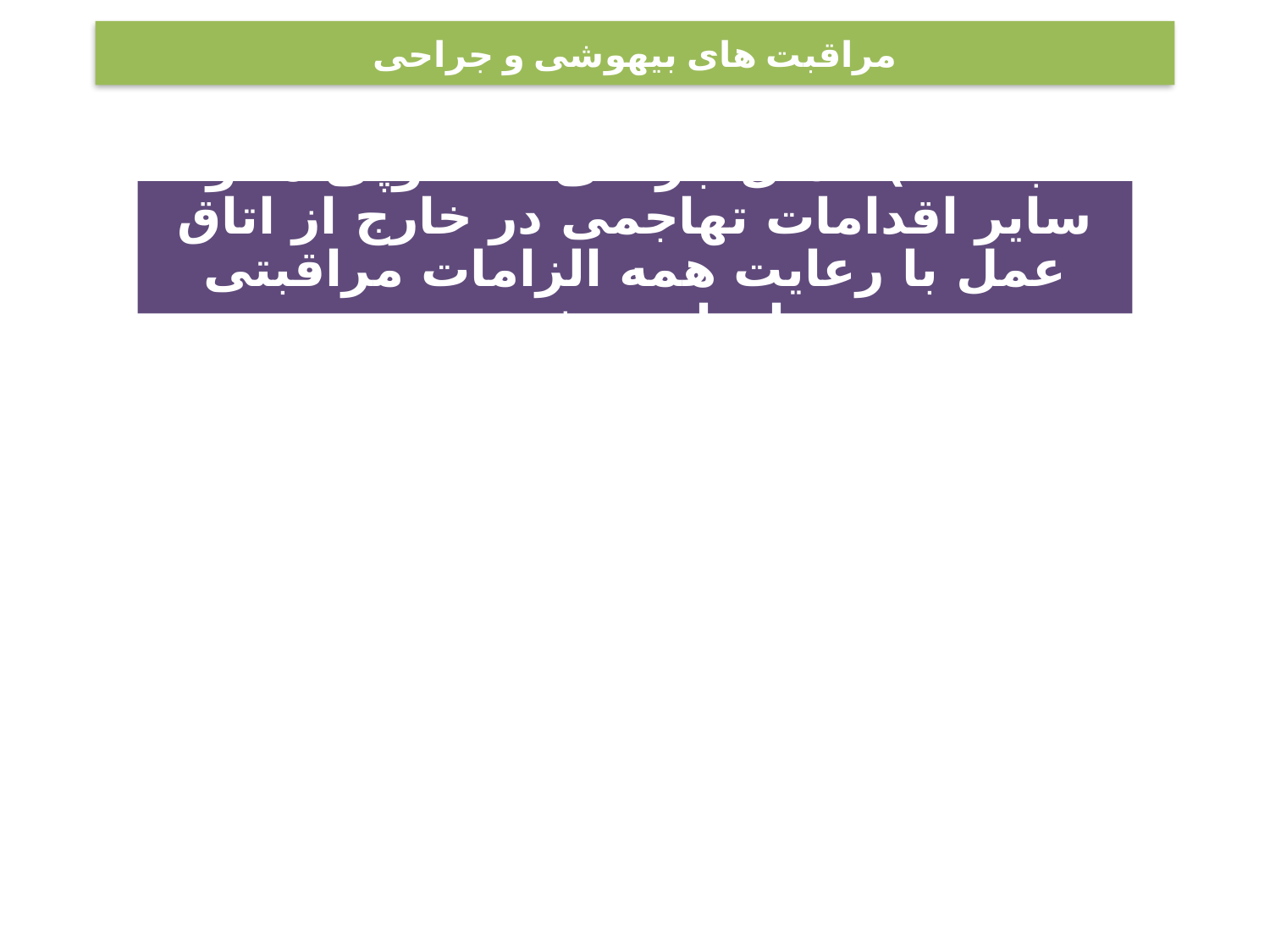

# مراقبت های بیهوشی و جراحی

ب 4-5)اعمال جراحی، اسکوپی ها و سایر اقدامات تهاجمی در خارج از اتاق عمل با رعایت همه الزامات مراقبتی انجام میشود